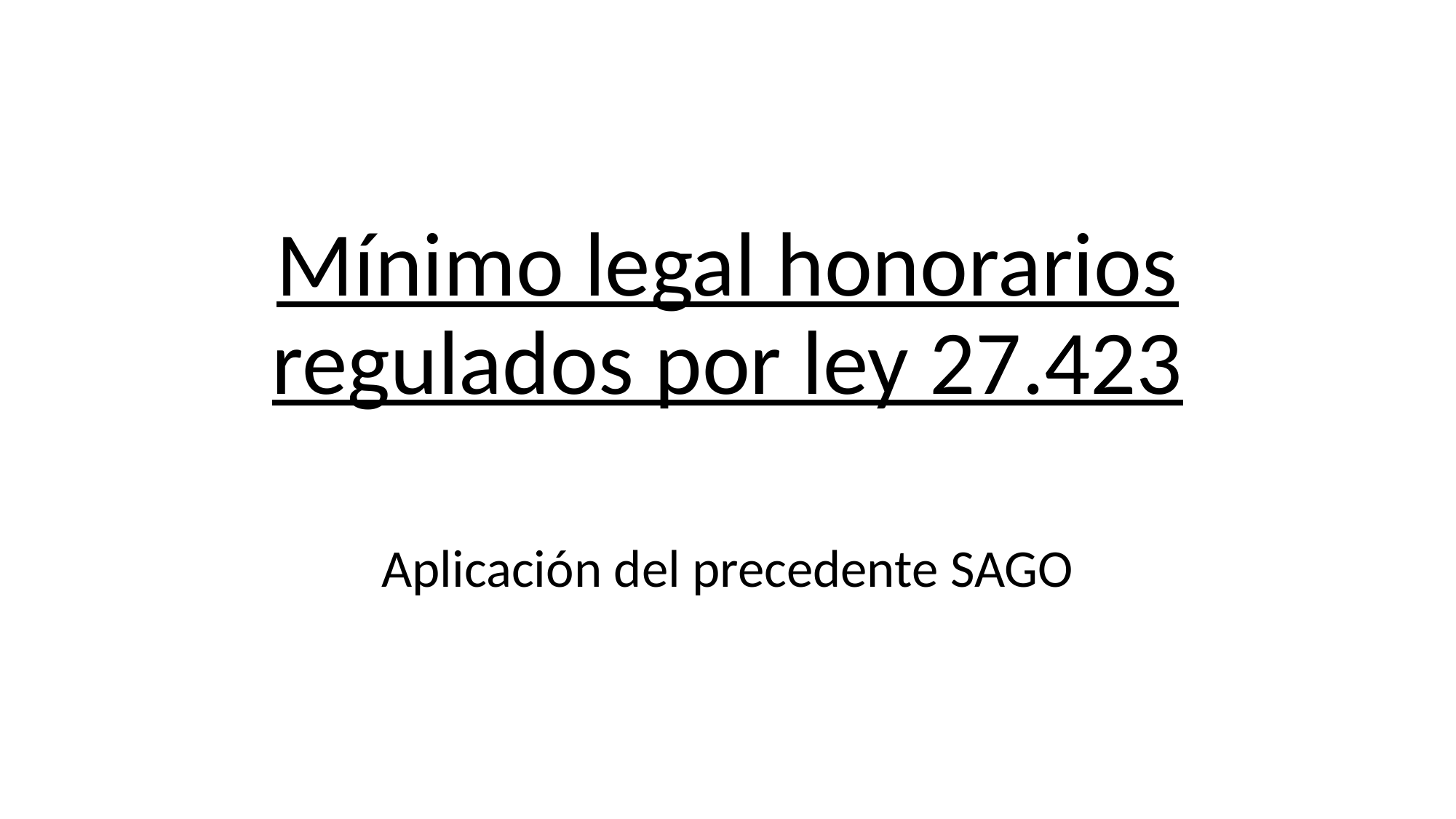

# Mínimo legal honorarios regulados por ley 27.423
Aplicación del precedente SAGO